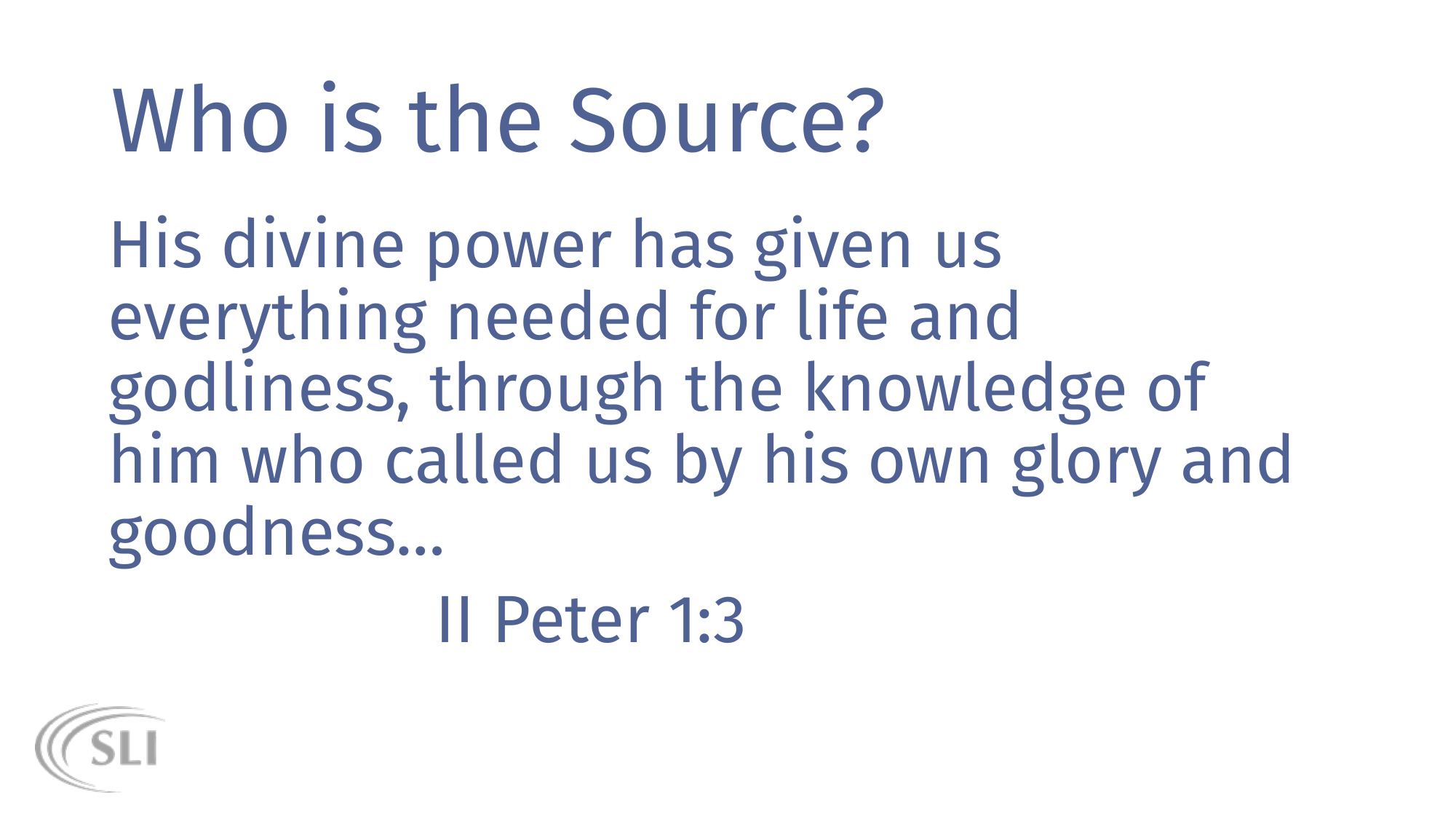

# Who is the Source?
His divine power has given us everything needed for life and godliness, through the knowledge of him who called us by his own glory and goodness…
			II Peter 1:3